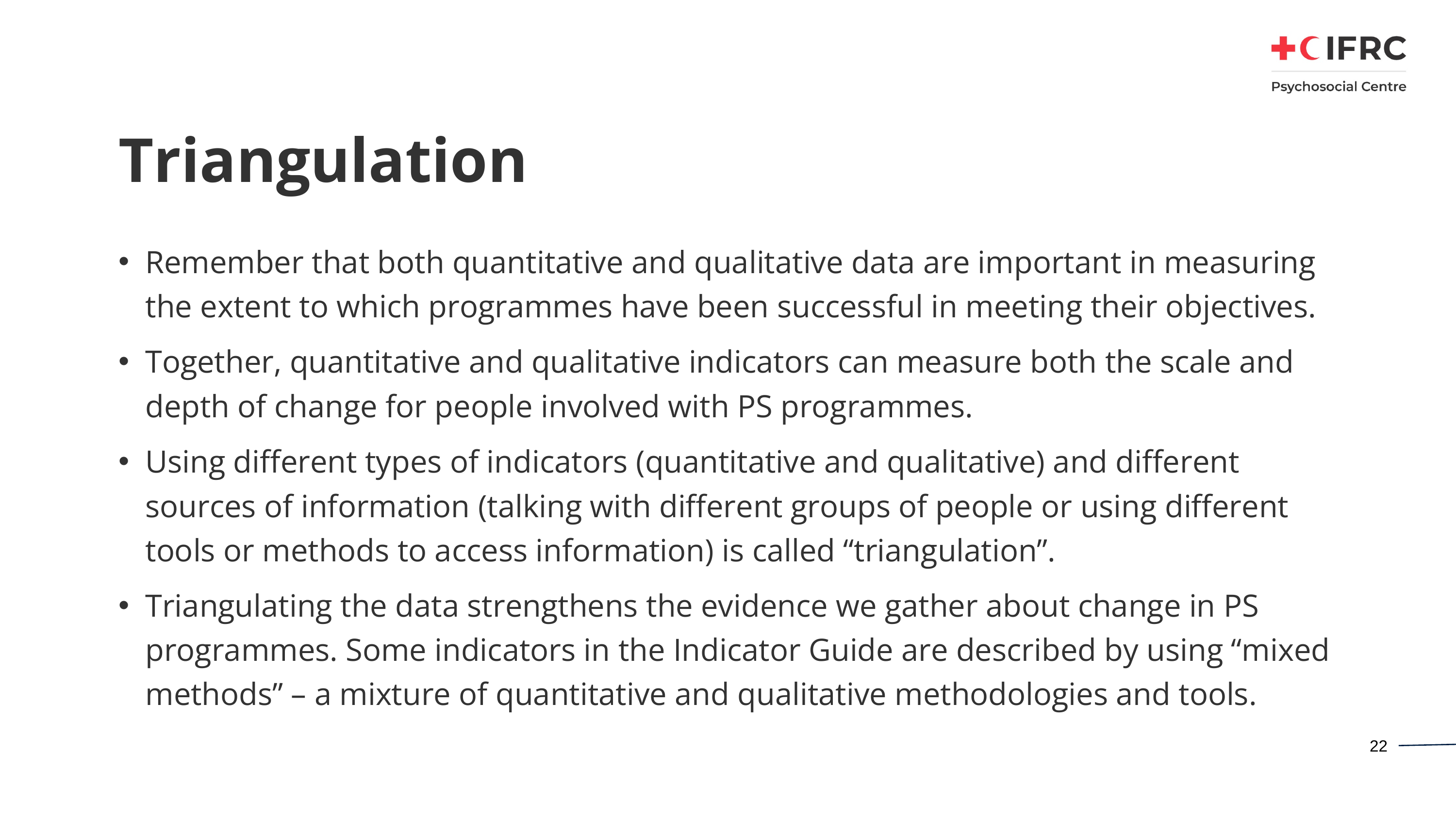

# Triangulation
Remember that both quantitative and qualitative data are important in measuring the extent to which programmes have been successful in meeting their objectives.
Together, quantitative and qualitative indicators can measure both the scale and depth of change for people involved with PS programmes.
Using different types of indicators (quantitative and qualitative) and different sources of information (talking with different groups of people or using different tools or methods to access information) is called “triangulation”.
Triangulating the data strengthens the evidence we gather about change in PS programmes. Some indicators in the Indicator Guide are described by using “mixed methods” – a mixture of quantitative and qualitative methodologies and tools.